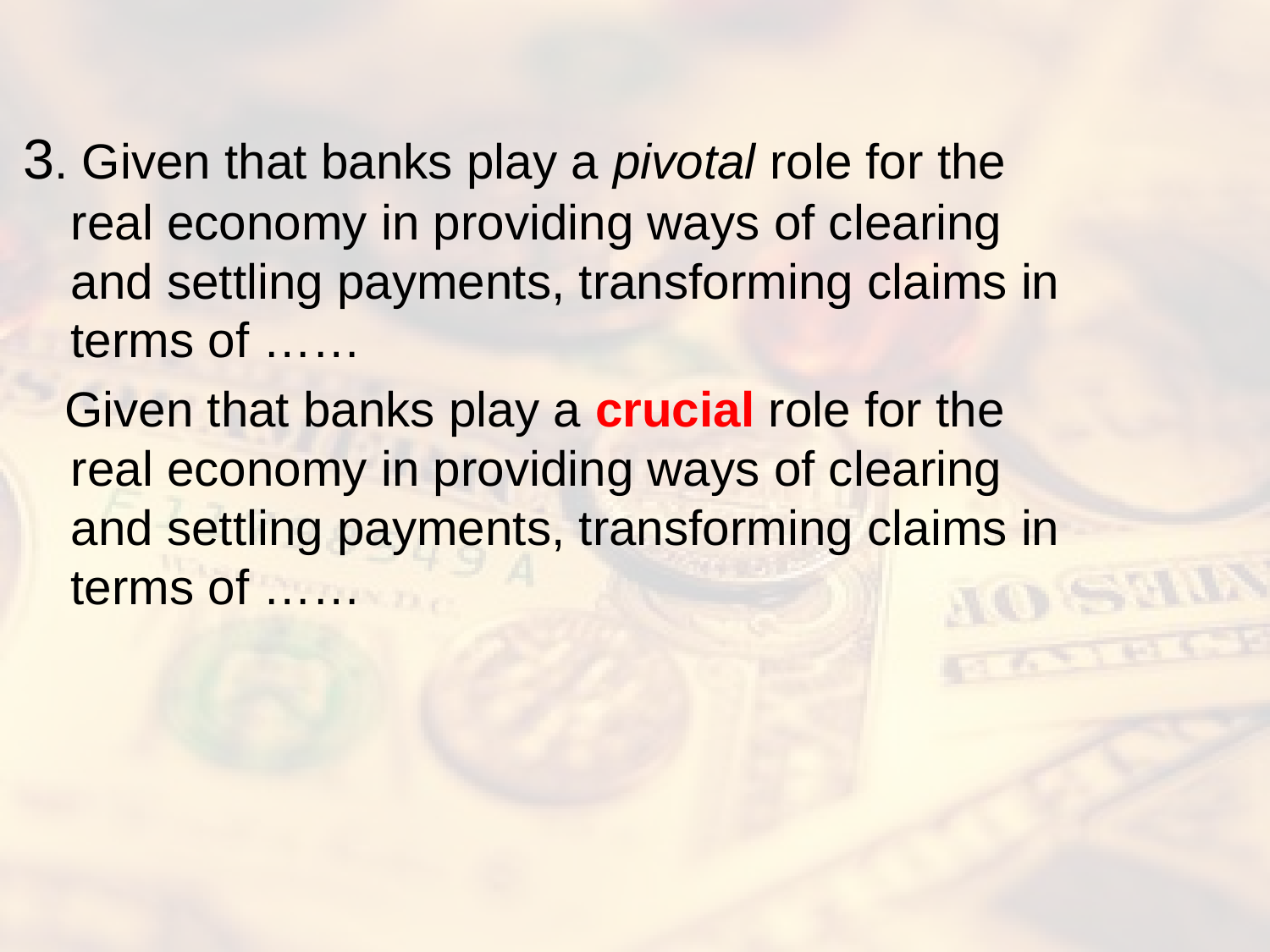

#
3. Given that banks play a pivotal role for the real economy in providing ways of clearing and settling payments, transforming claims in terms of ……
   Given that banks play a crucial role for the real economy in providing ways of clearing and settling payments, transforming claims in terms of ……